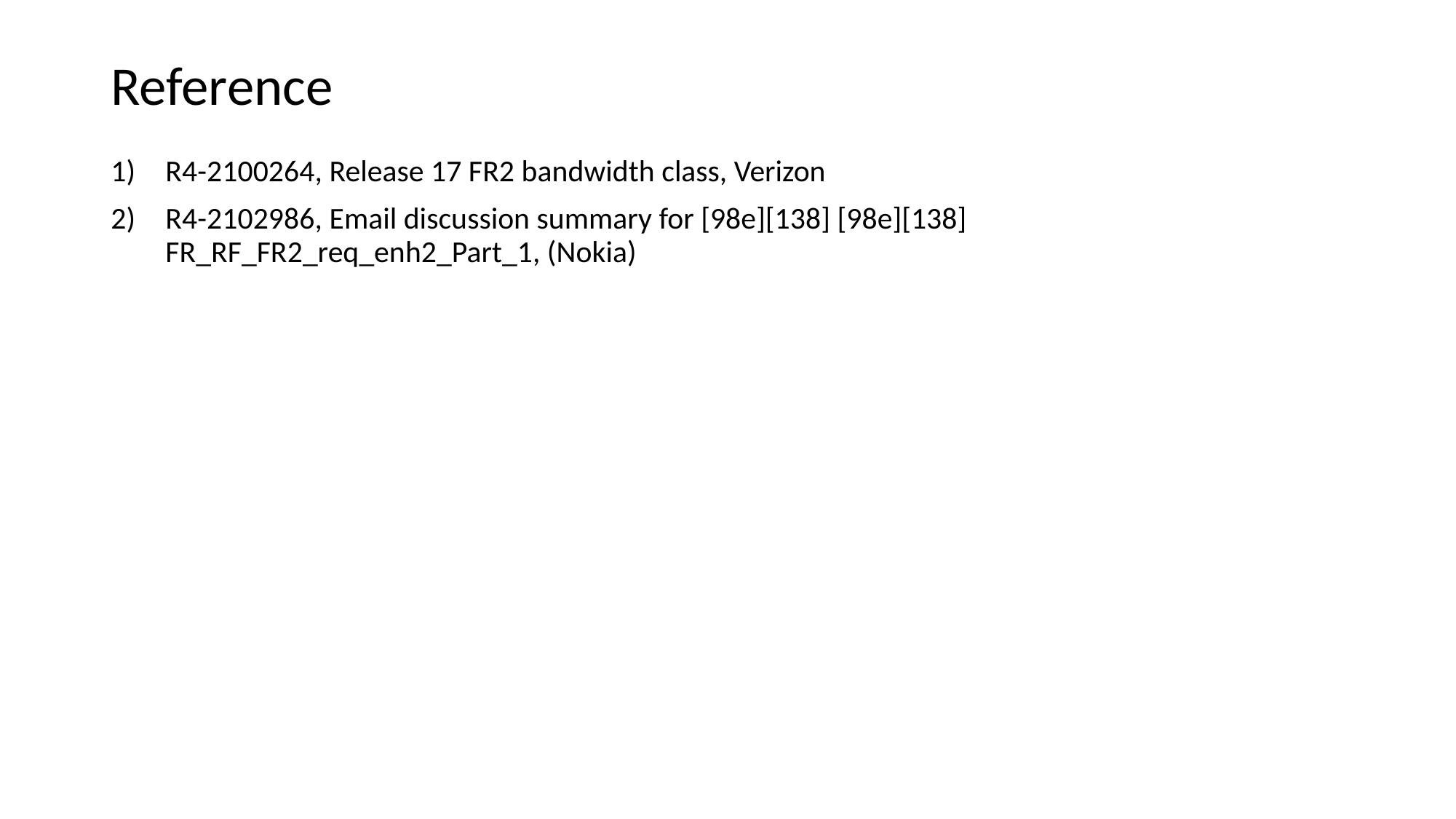

# Reference
R4-2100264, Release 17 FR2 bandwidth class, Verizon
R4-2102986, Email discussion summary for [98e][138] [98e][138] FR_RF_FR2_req_enh2_Part_1, (Nokia)